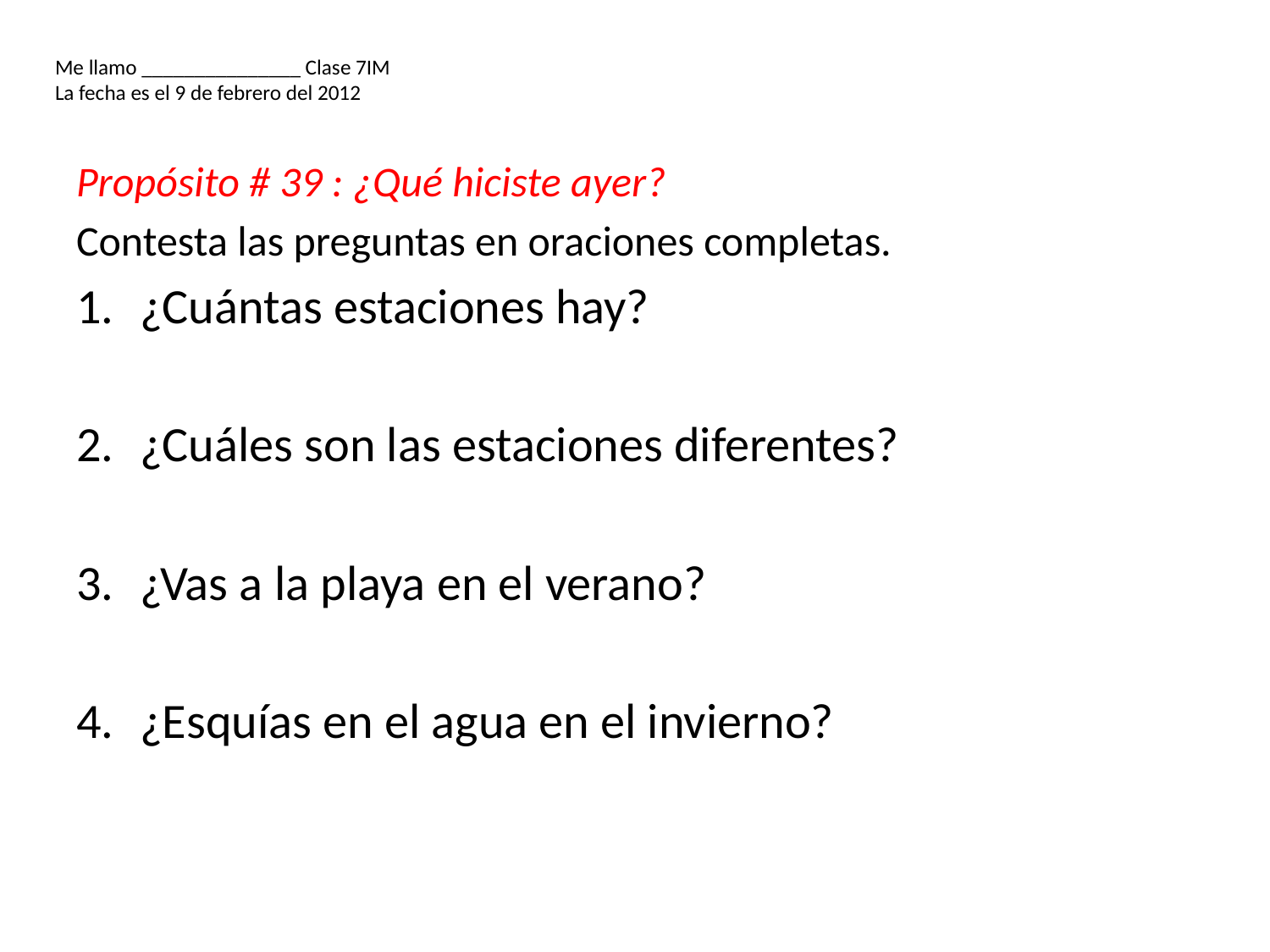

# Me llamo _______________ Clase 7IM La fecha es el 9 de febrero del 2012
Propósito # 39 : ¿Qué hiciste ayer?
Contesta las preguntas en oraciones completas.
¿Cuántas estaciones hay?

¿Cuáles son las estaciones diferentes?

¿Vas a la playa en el verano?

¿Esquías en el agua en el invierno?